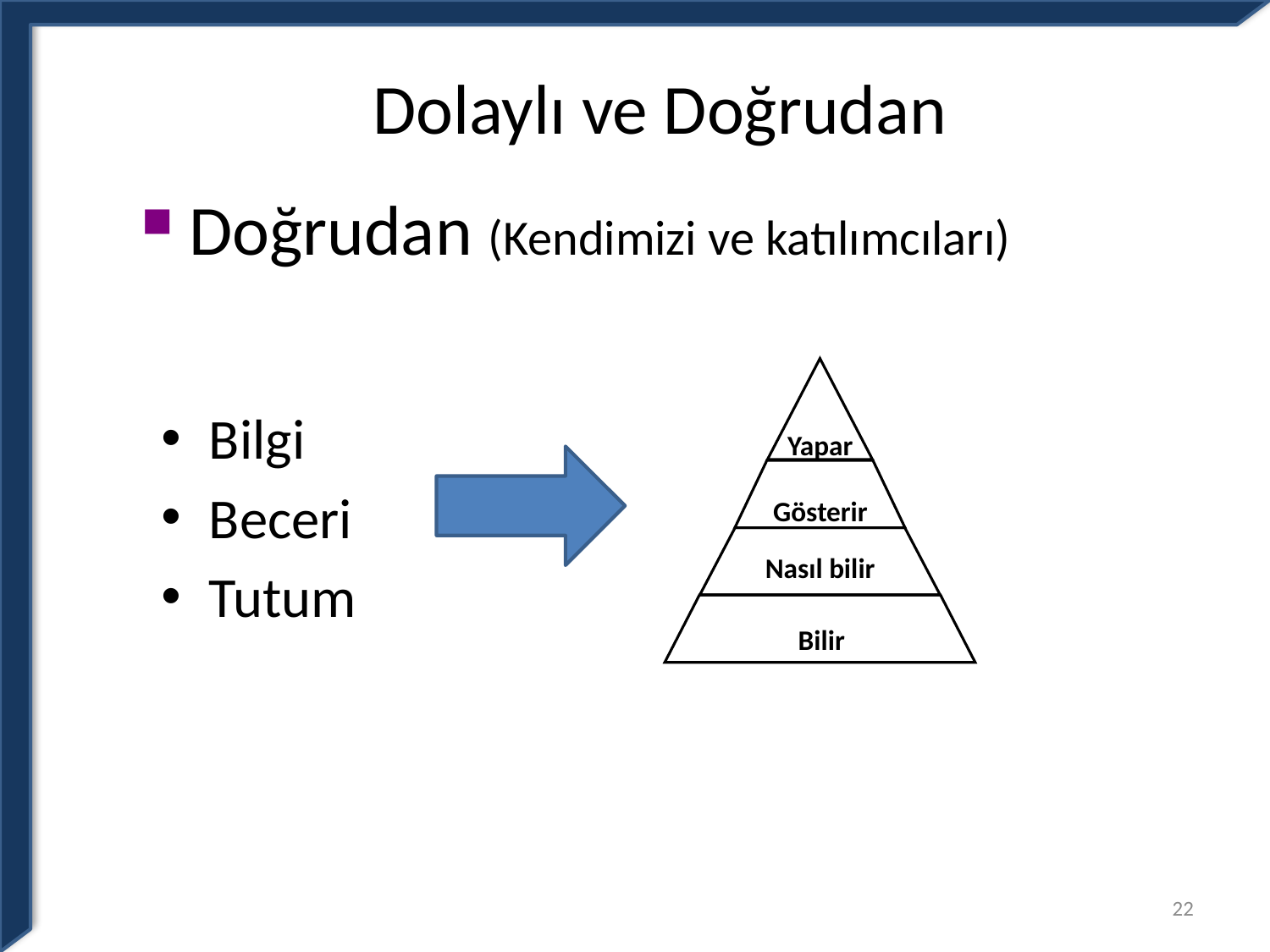

# Dolaylı ve Doğrudan
Doğrudan (Kendimizi ve katılımcıları)

Bilgi
Beceri
Tutum
Yapar

Gösterir

Nasıl bilir

Bilir
22